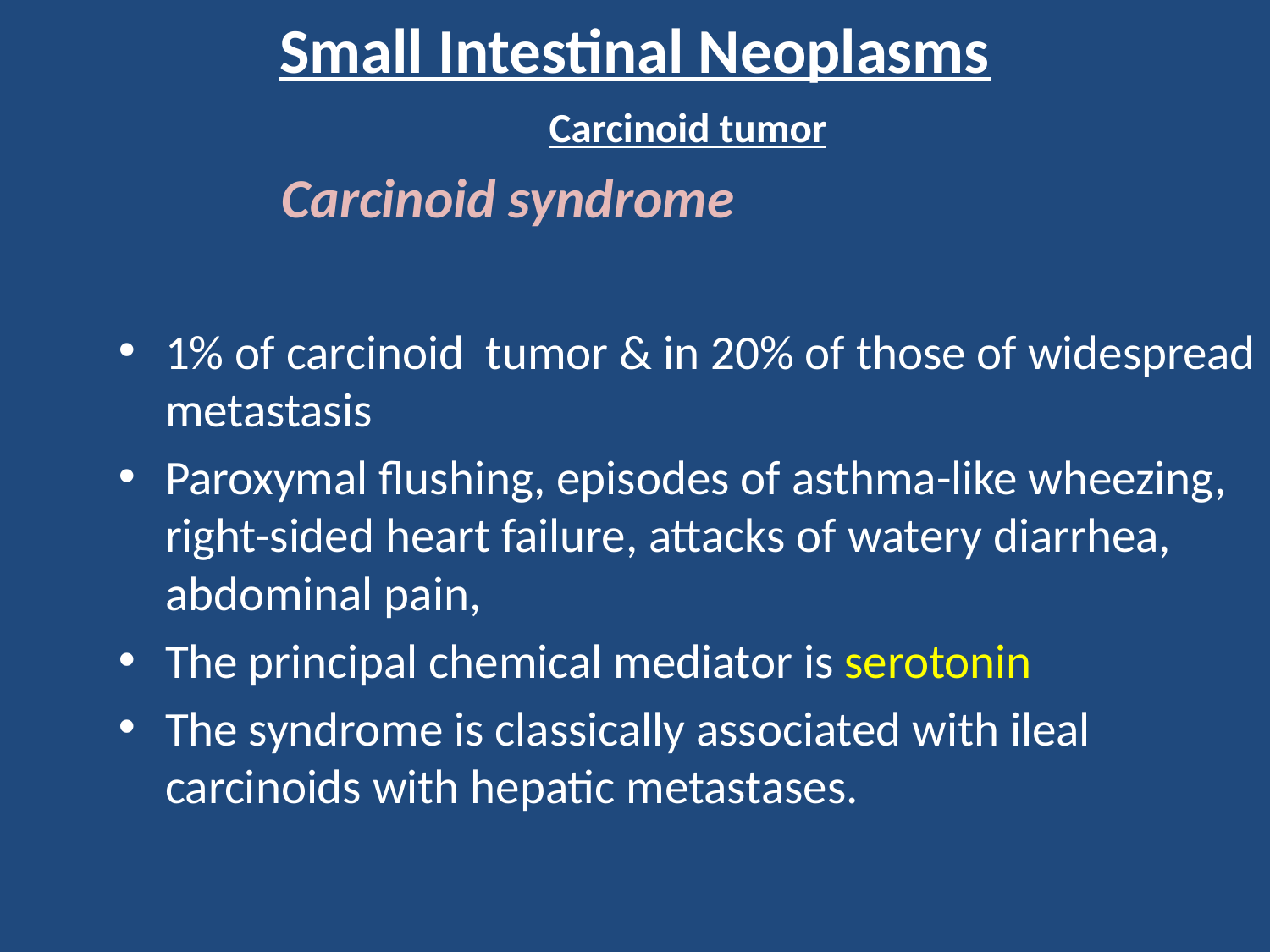

# Small Intestinal Neoplasms
Carcinoid tumor
			     Carcinoid syndrome

1% of carcinoid  tumor & in 20% of those of widespread metastasis
Paroxymal flushing, episodes of asthma-like wheezing, right-sided heart failure, attacks of watery diarrhea, abdominal pain,
The principal chemical mediator is serotonin
The syndrome is classically associated with ileal carcinoids with hepatic metastases.